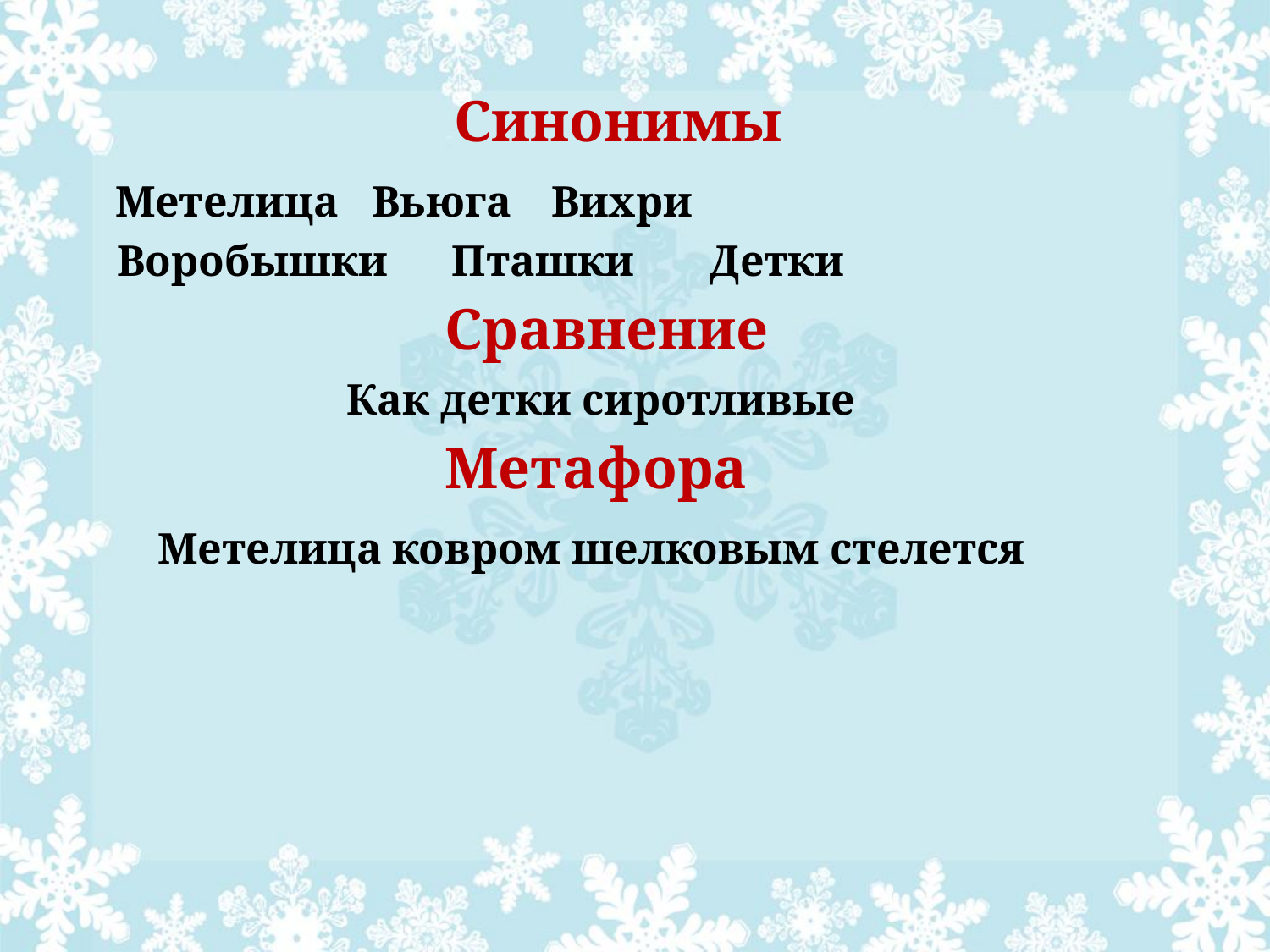

Синонимы
Метелица
Вьюга
Вихри
Воробышки
Пташки
Детки
Сравнение
Как детки сиротливые
Метафора
Метелица ковром шелковым стелется